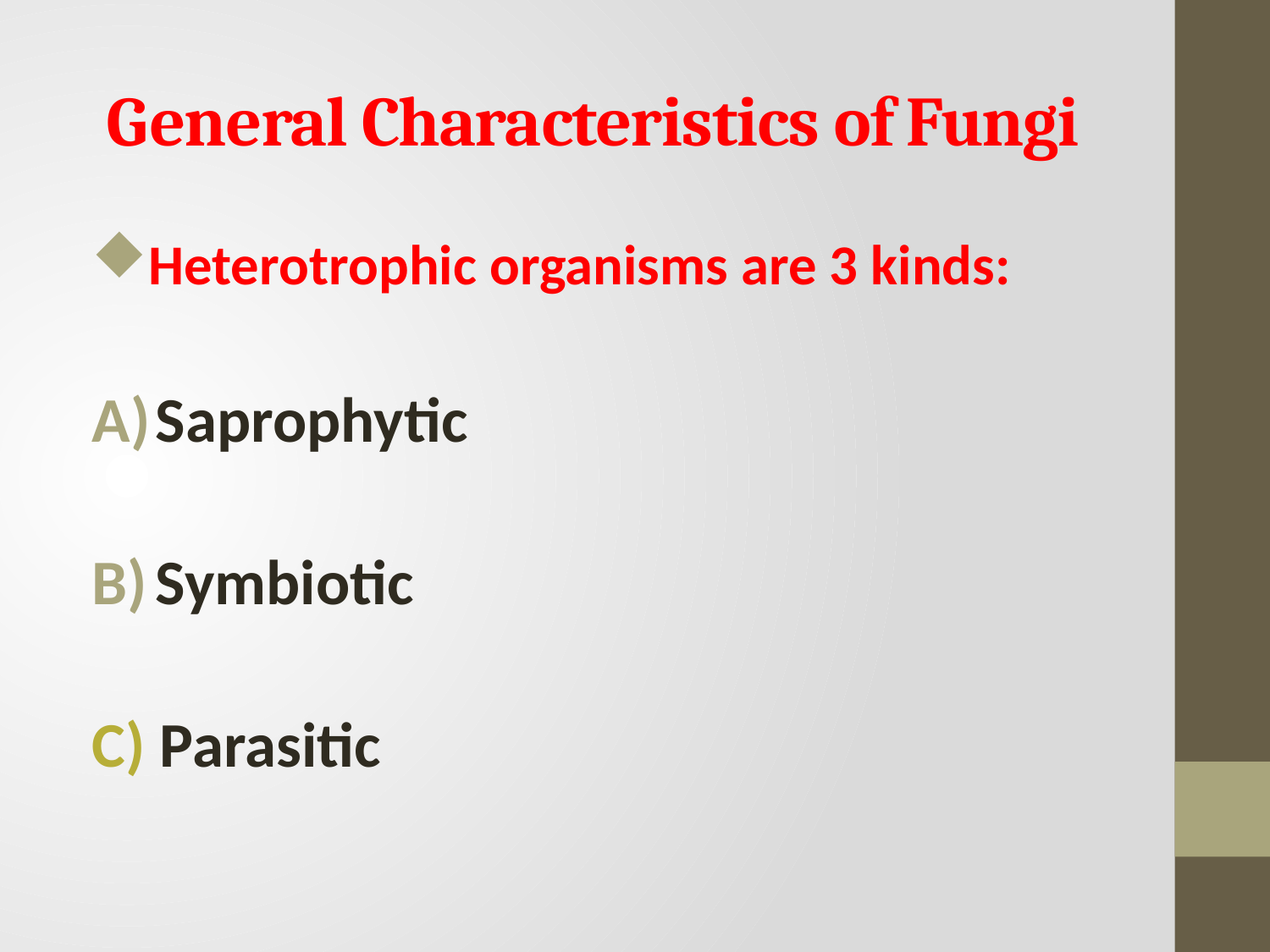

# General Characteristics of Fungi
Heterotrophic organisms are 3 kinds:

Saprophytic

Symbiotic

C) Parasitic